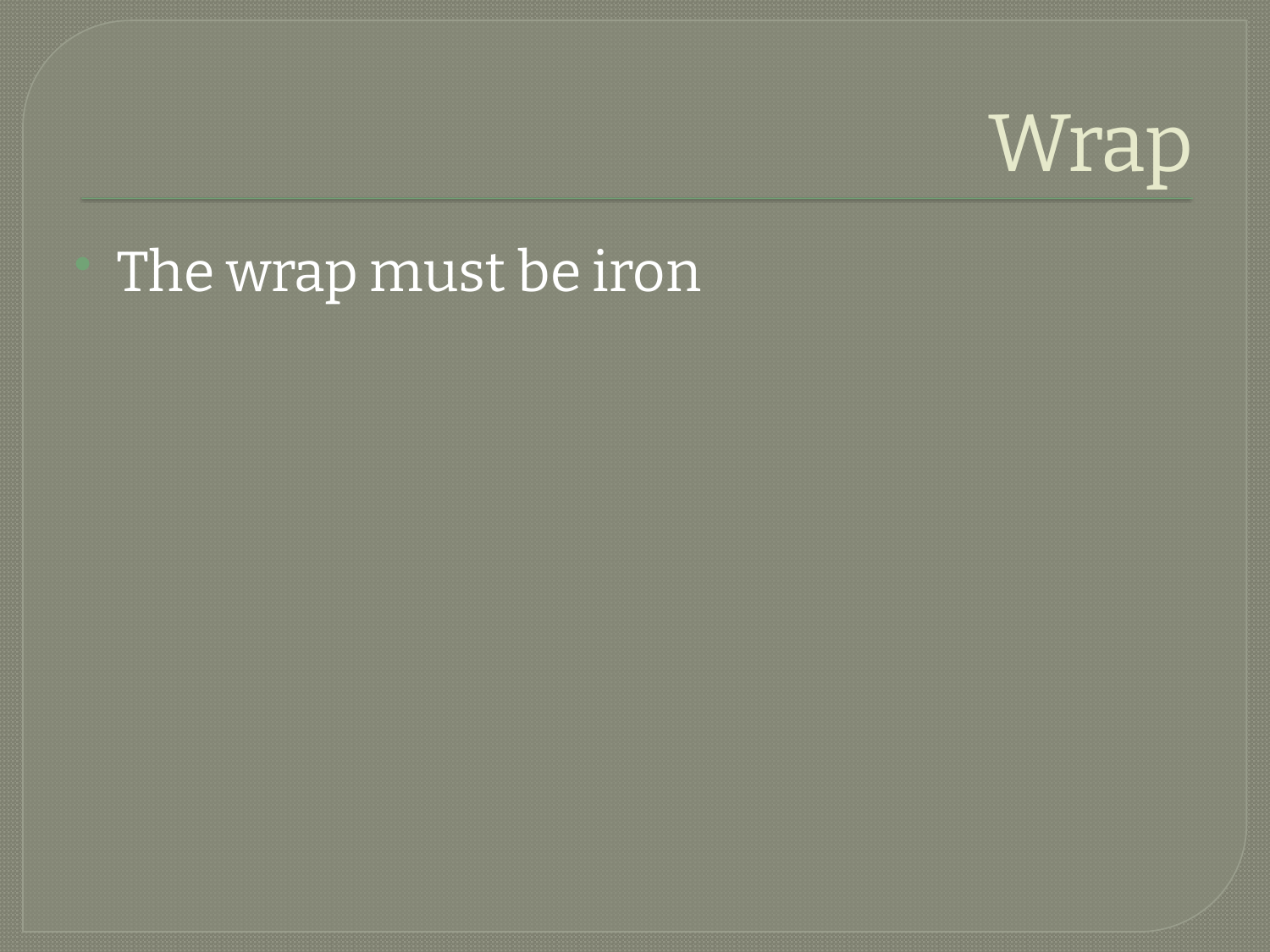

# Wrap
The wrap must be iron